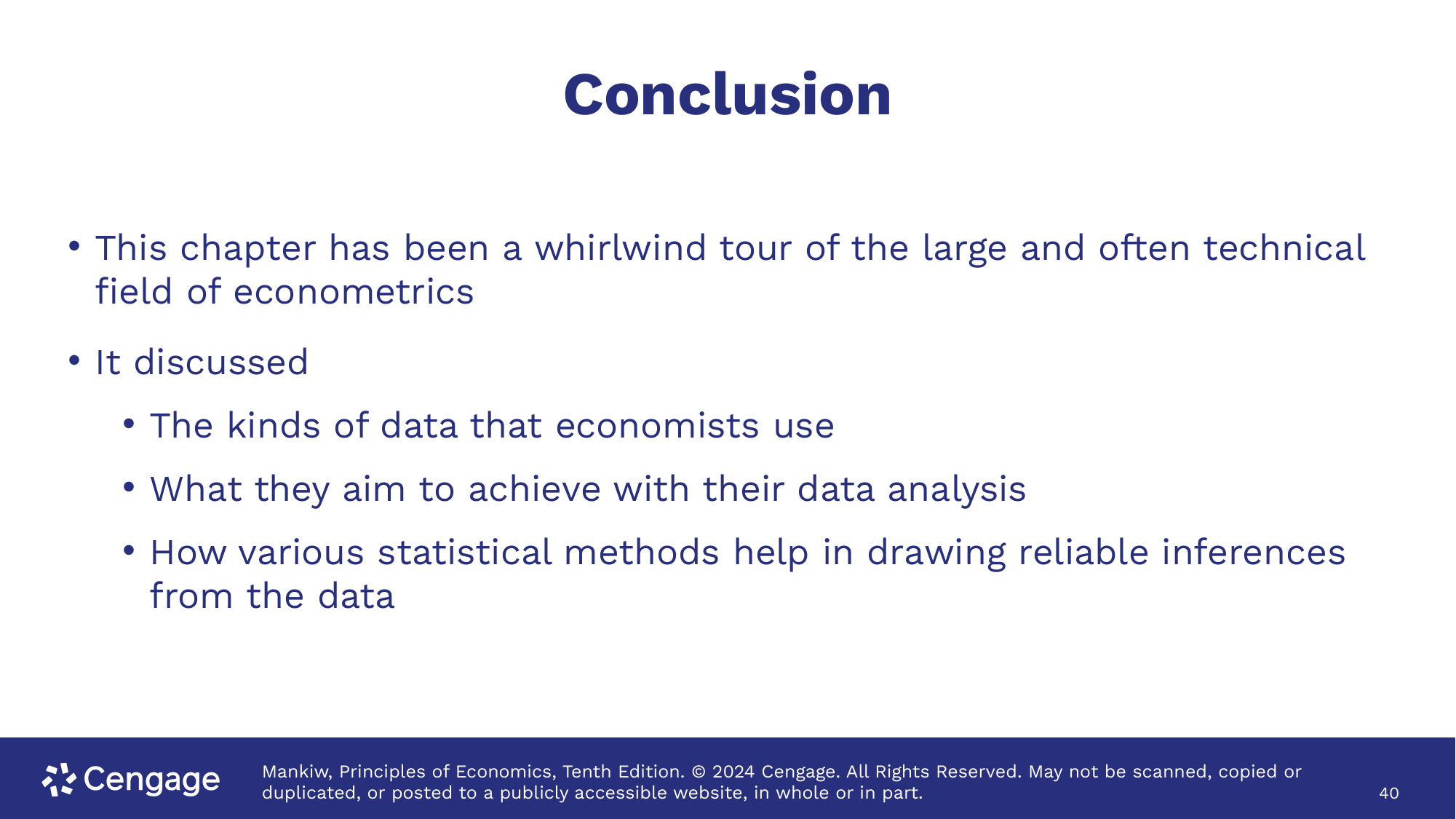

# Conclusion
This chapter has been a whirlwind tour of the large and often technical field of econometrics
It discussed
The kinds of data that economists use
What they aim to achieve with their data analysis
How various statistical methods help in drawing reliable inferences from the data